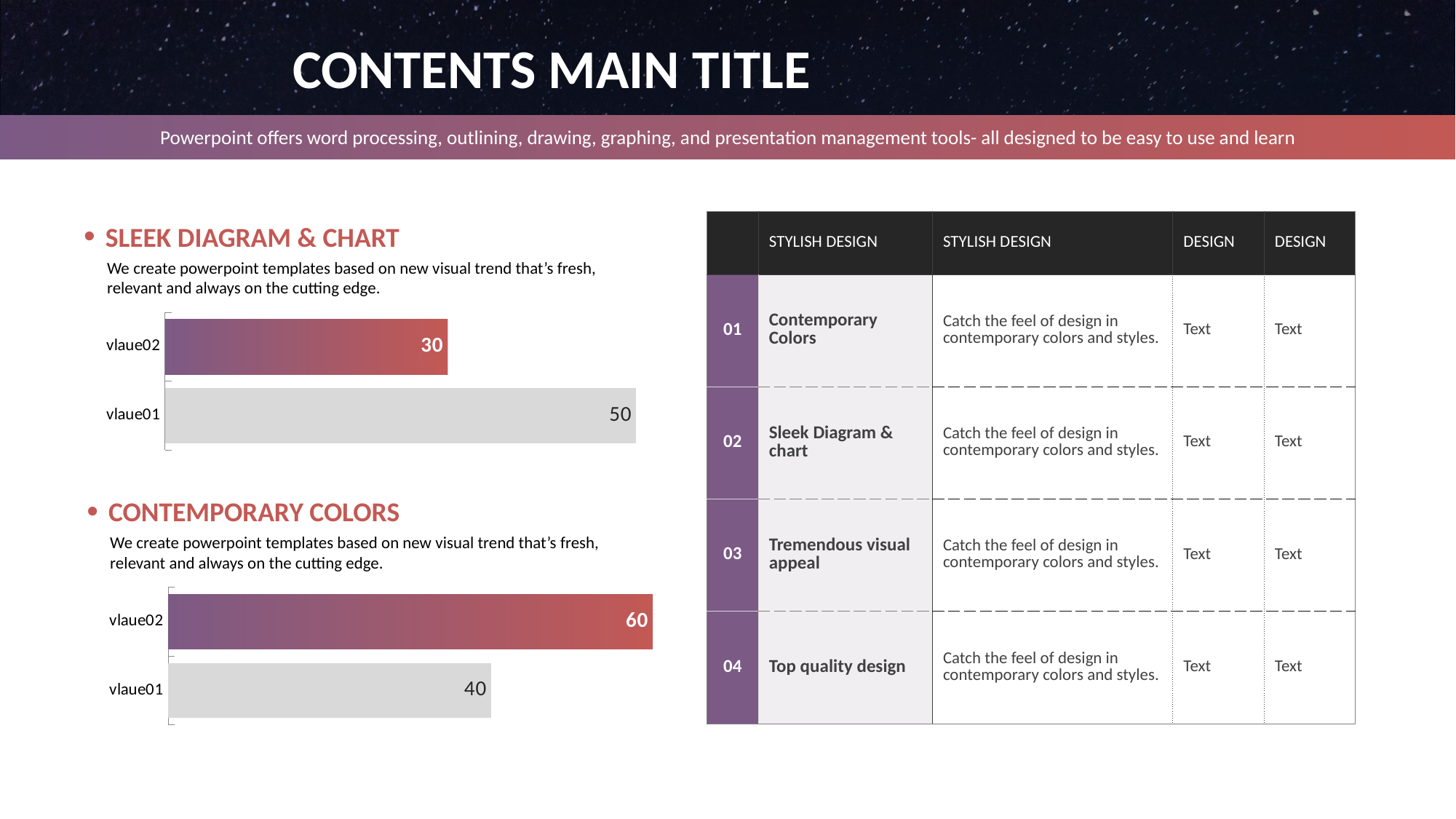

CONTENTS MAIN TITLE
Powerpoint offers word processing, outlining, drawing, graphing, and presentation management tools- all designed to be easy to use and learn
|  | STYLISH DESIGN | STYLISH DESIGN | DESIGN | DESIGN |
| --- | --- | --- | --- | --- |
| 01 | Contemporary Colors | Catch the feel of design in contemporary colors and styles. | Text | Text |
| 02 | Sleek Diagram & chart | Catch the feel of design in contemporary colors and styles. | Text | Text |
| 03 | Tremendous visual appeal | Catch the feel of design in contemporary colors and styles. | Text | Text |
| 04 | Top quality design | Catch the feel of design in contemporary colors and styles. | Text | Text |
SLEEK DIAGRAM & CHART
We create powerpoint templates based on new visual trend that’s fresh, relevant and always on the cutting edge.

### Chart

| Category | vlaue01 |
|---|---|
| vlaue01 | 50.0 |
| vlaue02 | 30.0 |
CONTEMPORARY COLORS
We create powerpoint templates based on new visual trend that’s fresh, relevant and always on the cutting edge.

### Chart

| Category | vlaue01 |
|---|---|
| vlaue01 | 40.0 |
| vlaue02 | 60.0 |